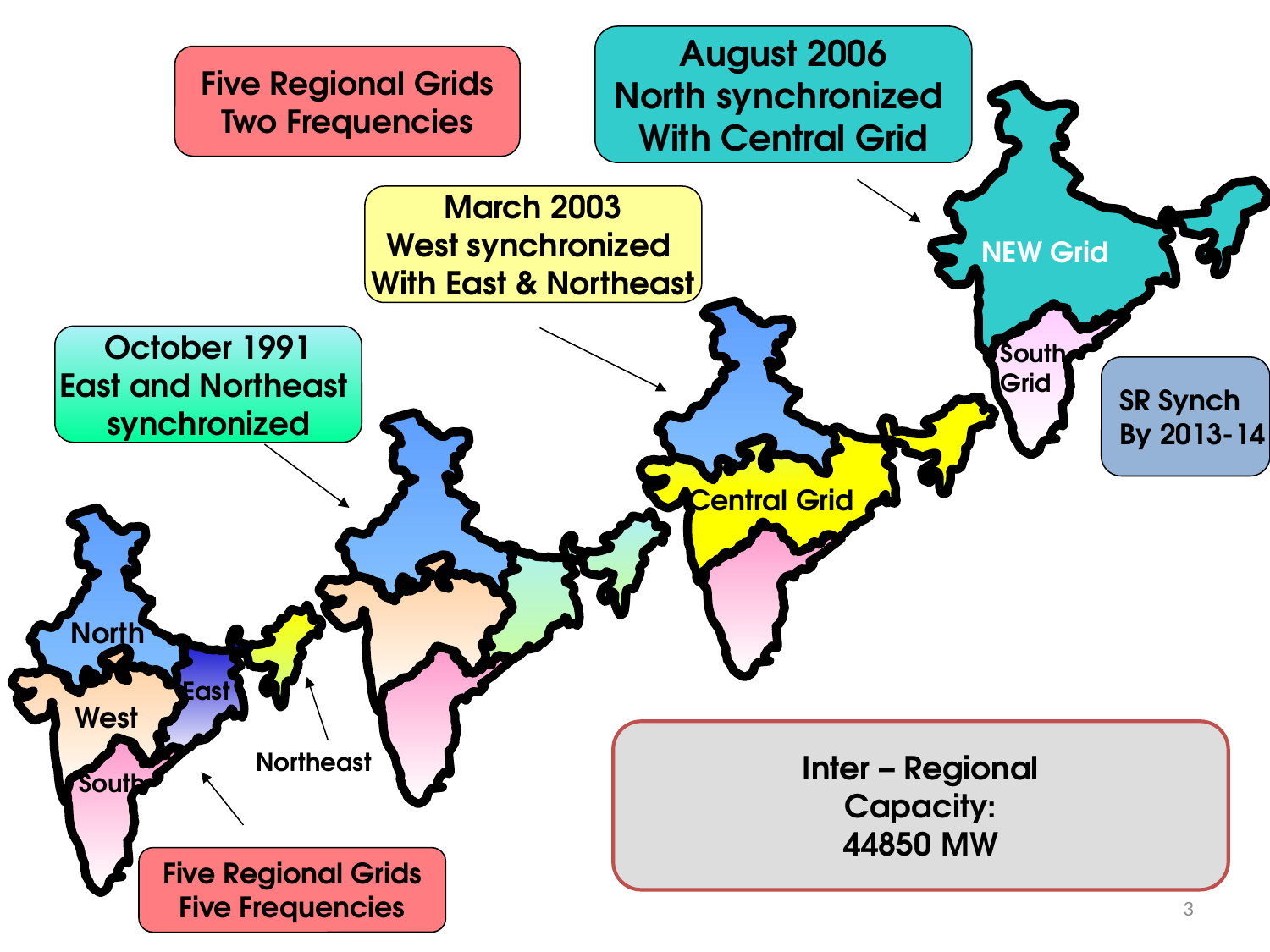

August 2006
North synchronized
With Central Grid
Five Regional Grids
Two Frequencies

March 2003
West synchronized
With East & Northeast
NEW Grid

October 1991
East and Northeast
synchronized

South
Grid
SR Synch
By 2013-14

Central Grid

North
East

West
Inter – Regional
Capacity:
44850 MW
Northeast
South

Five Regional Grids
Five Frequencies
3